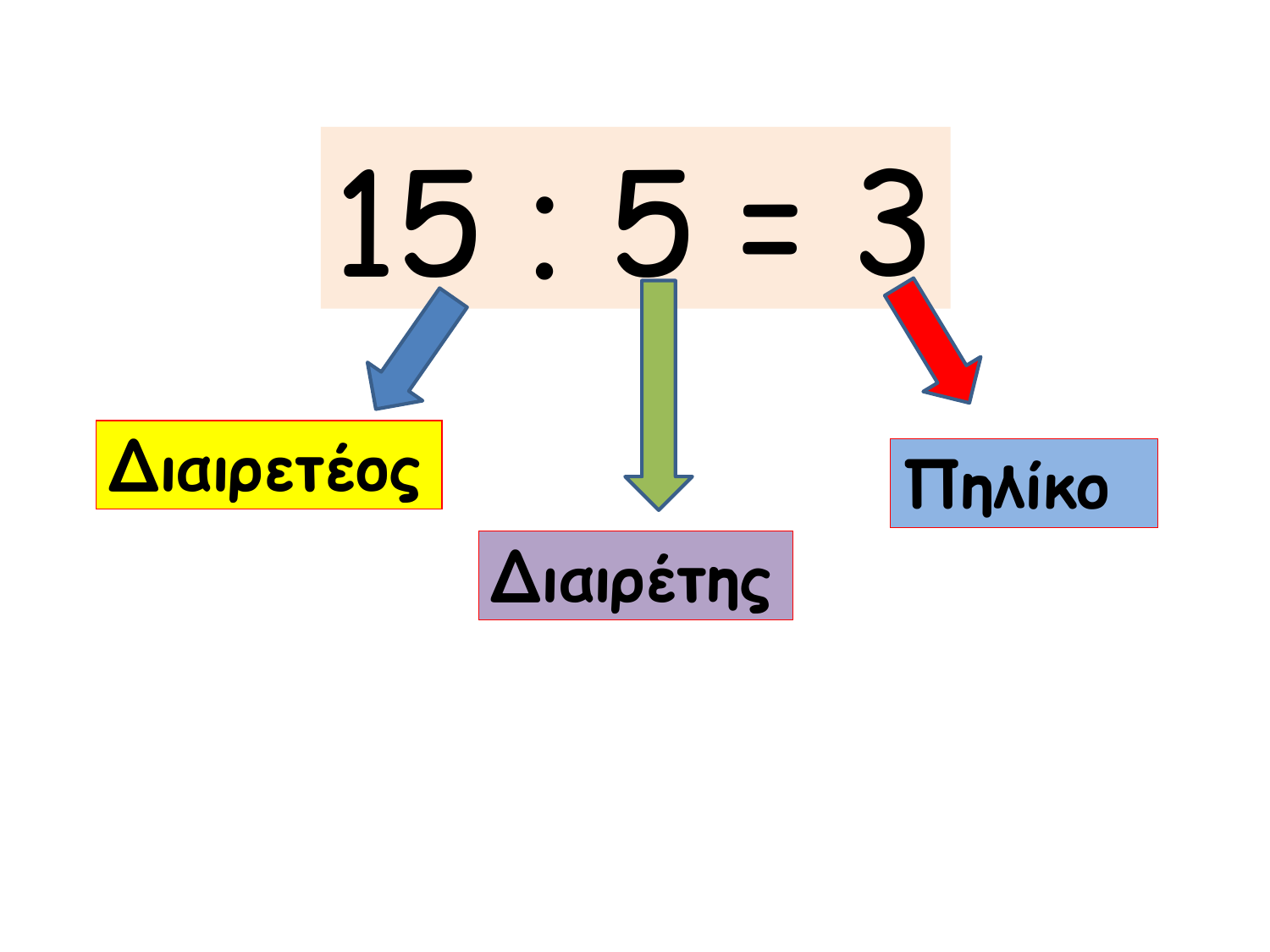

15 : 5 = 3

Διαιρετέος
Πηλίκο
Διαιρέτης